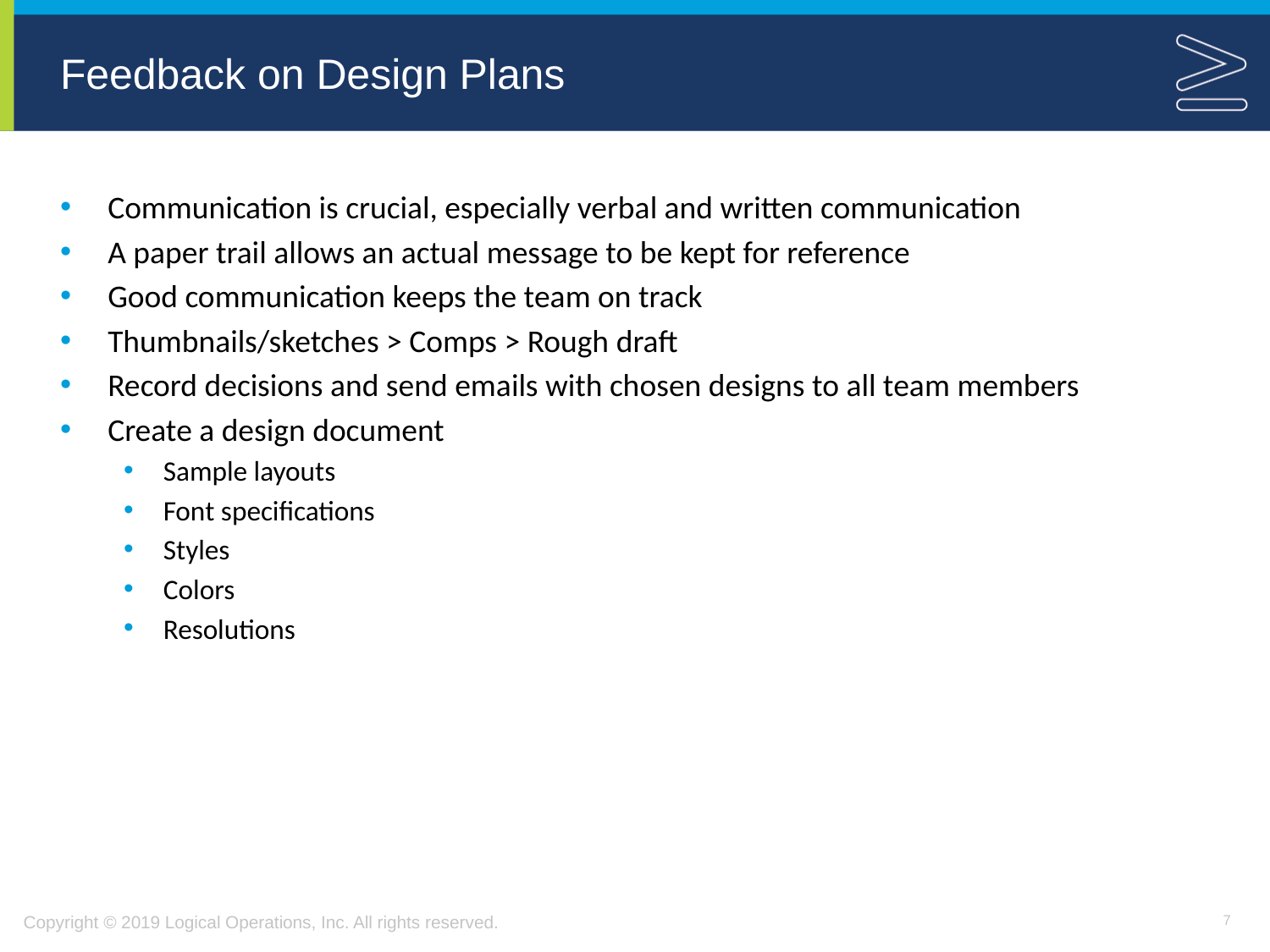

# Feedback on Design Plans
Communication is crucial, especially verbal and written communication
A paper trail allows an actual message to be kept for reference
Good communication keeps the team on track
Thumbnails/sketches > Comps > Rough draft
Record decisions and send emails with chosen designs to all team members
Create a design document
Sample layouts
Font specifications
Styles
Colors
Resolutions

7